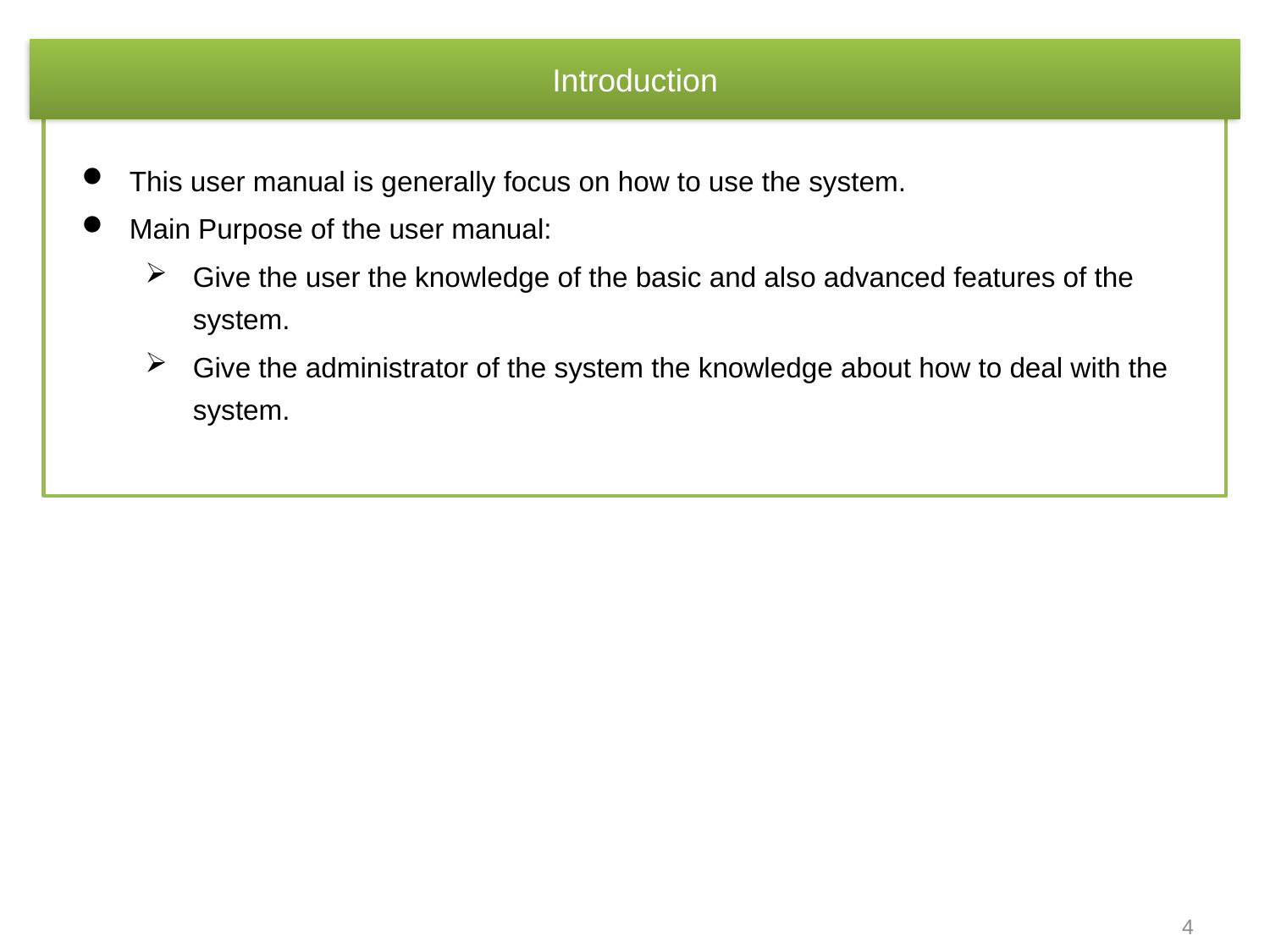

Introduction

This user manual is generally focus on how to use the system.
Main Purpose of the user manual:
Give the user the knowledge of the basic and also advanced features of the system.
Give the administrator of the system the knowledge about how to deal with the system.
4